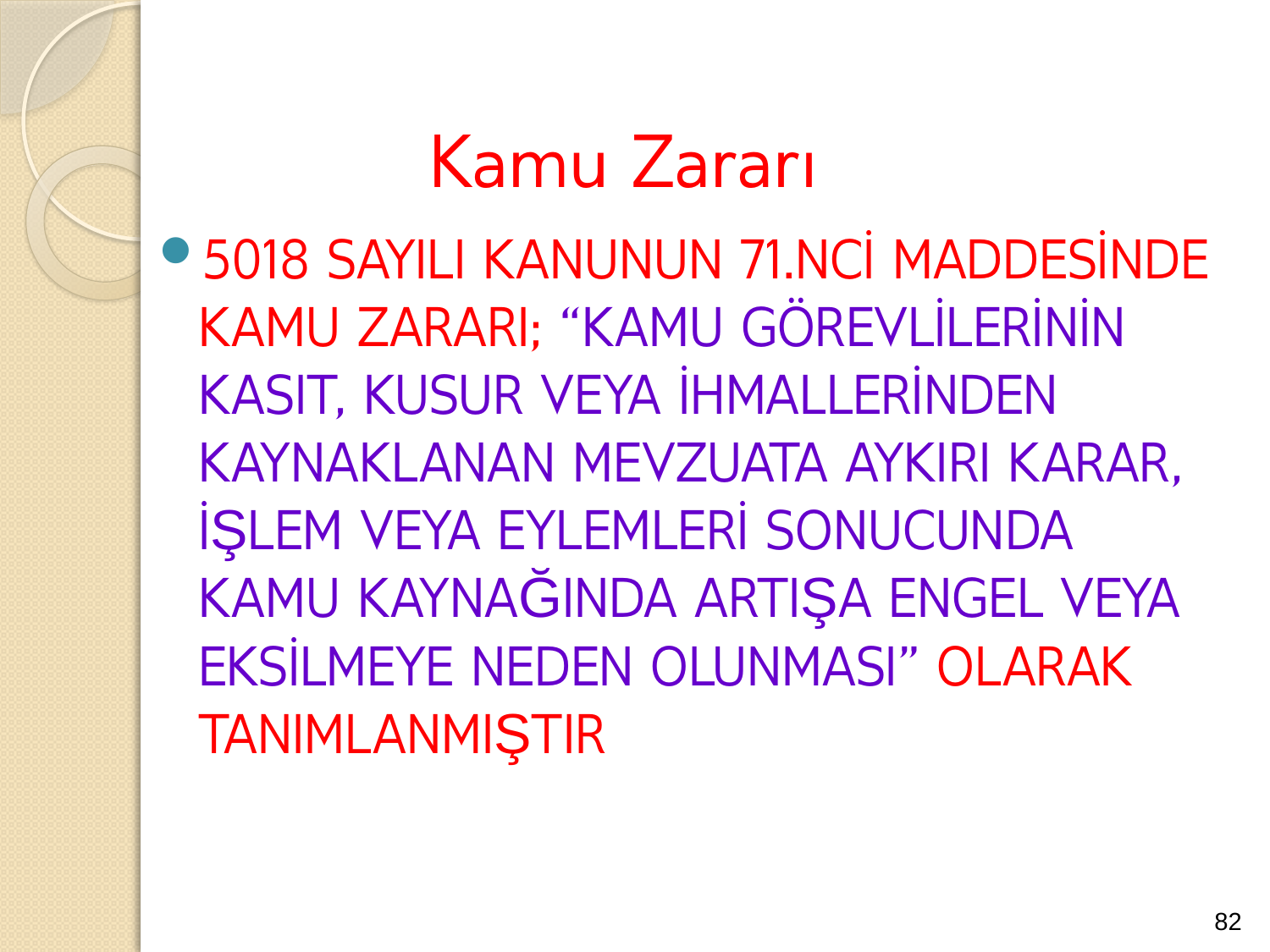

# Kamu Zararı
5018 SAYILI KANUNUN 71.NCİ MADDESİNDE KAMU ZARARI; “KAMU GÖREVLİLERİNİN KASIT, KUSUR VEYA İHMALLERİNDEN KAYNAKLANAN MEVZUATA AYKIRI KARAR, İŞLEM VEYA EYLEMLERİ SONUCUNDA KAMU KAYNAĞINDA ARTIŞA ENGEL VEYA EKSİLMEYE NEDEN OLUNMASI” OLARAK TANIMLANMIŞTIR
82